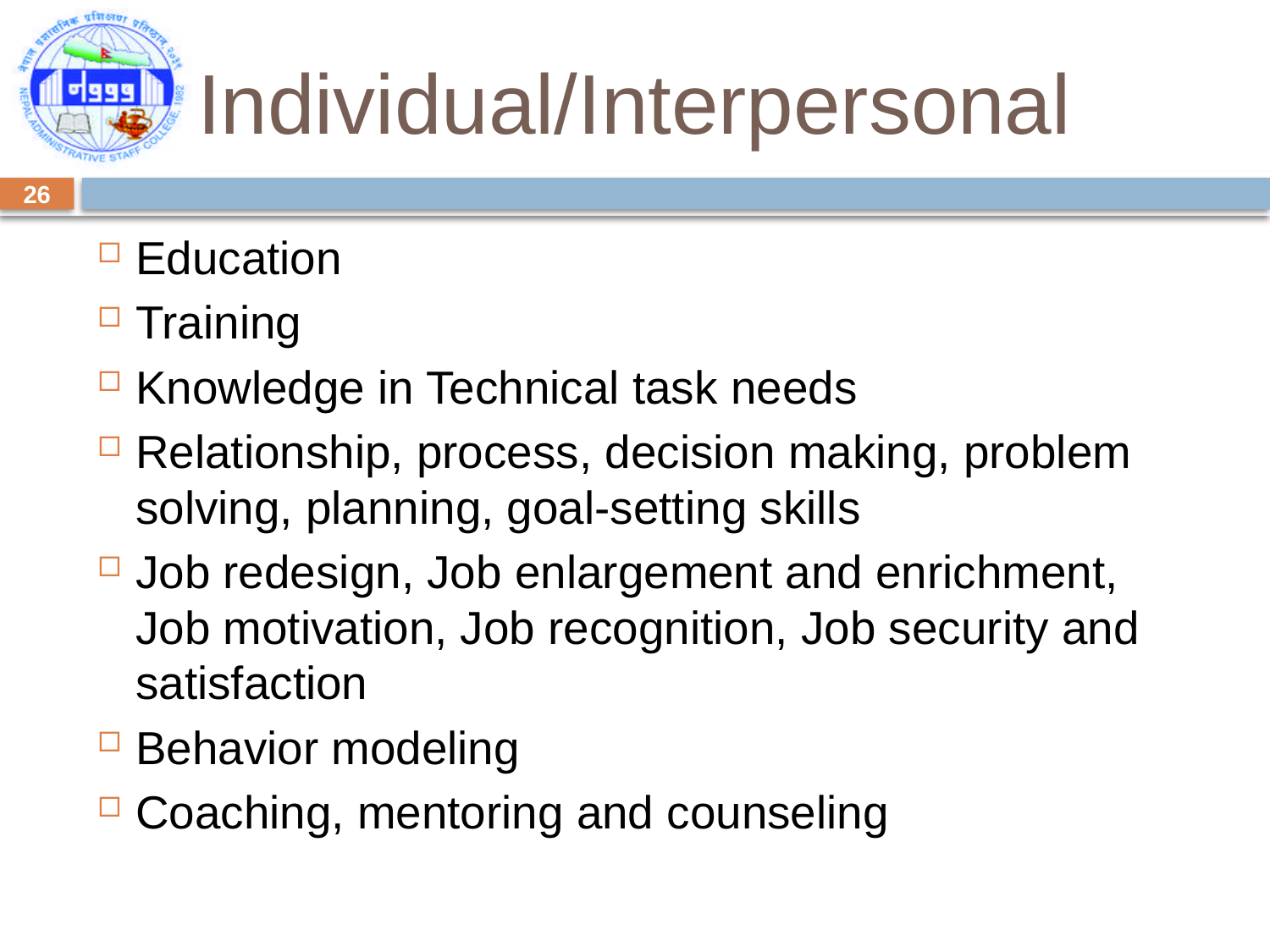

# Individual/Interpersonal
26
Education
Training
Knowledge in Technical task needs
Relationship, process, decision making, problem solving, planning, goal-setting skills
Job redesign, Job enlargement and enrichment, Job motivation, Job recognition, Job security and satisfaction
Behavior modeling
Coaching, mentoring and counseling